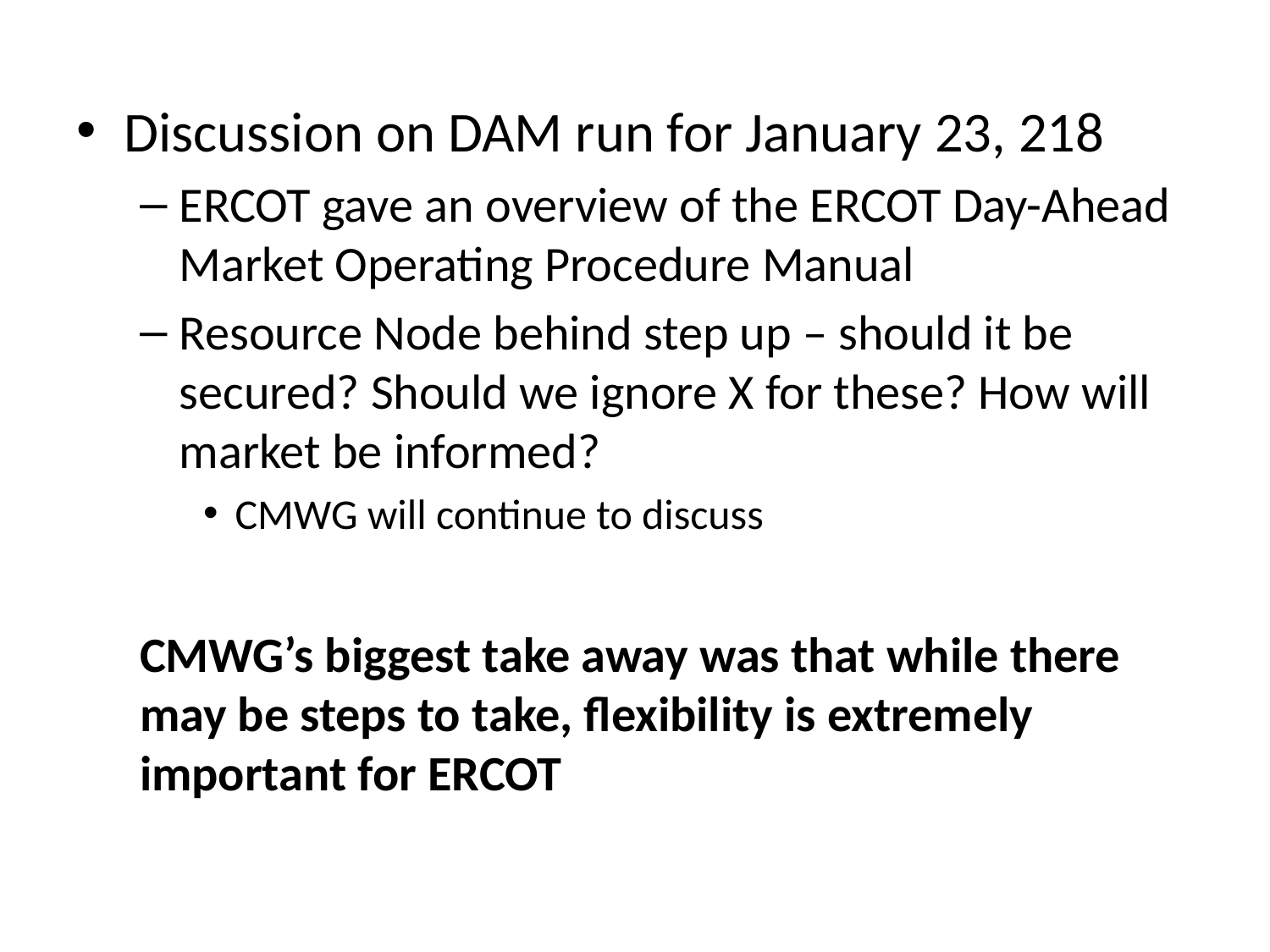

Discussion on DAM run for January 23, 218
ERCOT gave an overview of the ERCOT Day-Ahead Market Operating Procedure Manual
Resource Node behind step up – should it be secured? Should we ignore X for these? How will market be informed?
CMWG will continue to discuss

CMWG’s biggest take away was that while there may be steps to take, flexibility is extremely important for ERCOT